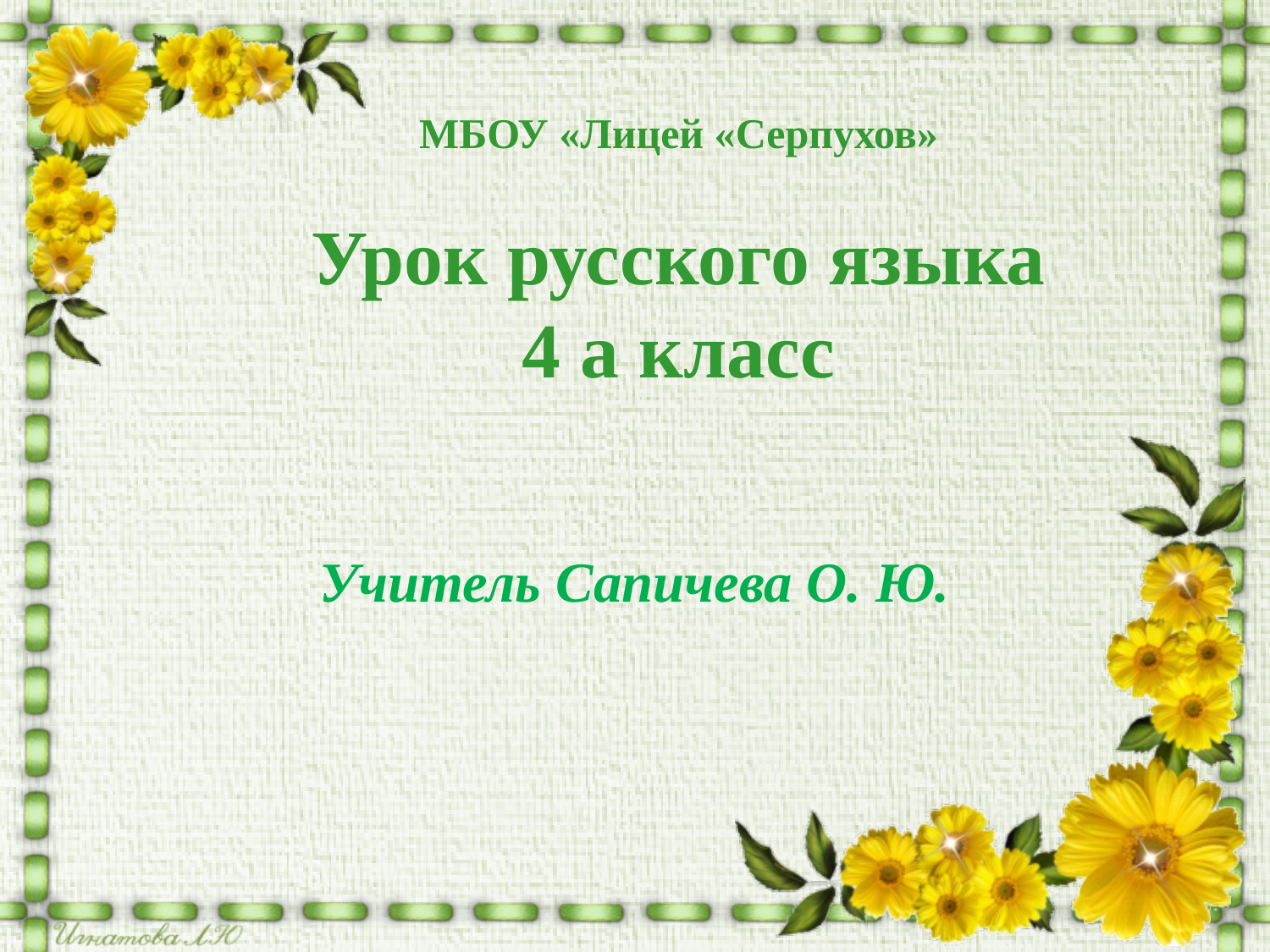

# МБОУ «Лицей «Серпухов» Урок русского языка 4 а класс
Учитель Сапичева О. Ю.